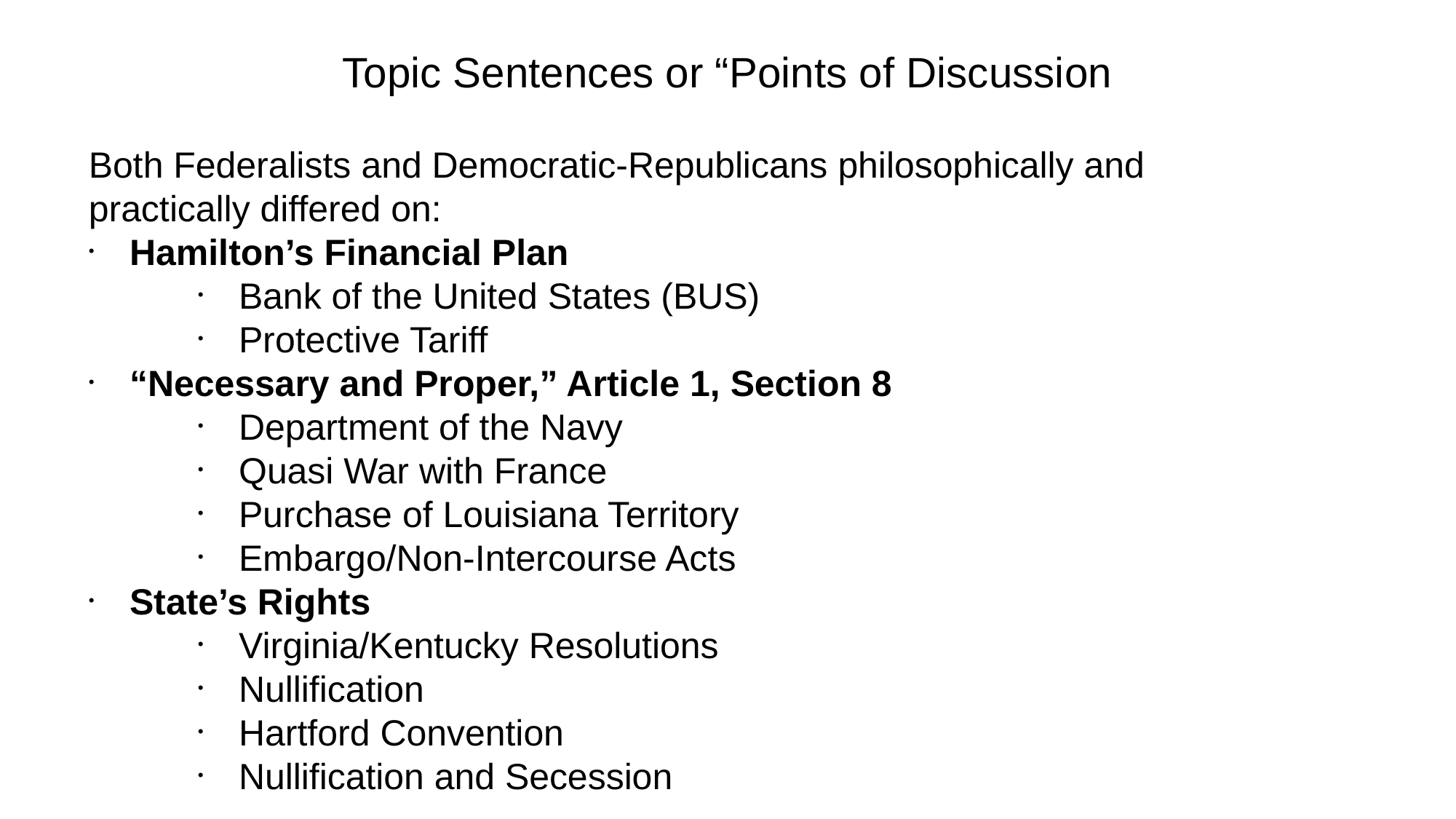

Topic Sentences or “Points of Discussion
Both Federalists and Democratic-Republicans philosophically and practically differed on:
Hamilton’s Financial Plan
Bank of the United States (BUS)
Protective Tariff
“Necessary and Proper,” Article 1, Section 8
Department of the Navy
Quasi War with France
Purchase of Louisiana Territory
Embargo/Non-Intercourse Acts
State’s Rights
Virginia/Kentucky Resolutions
Nullification
Hartford Convention
Nullification and Secession